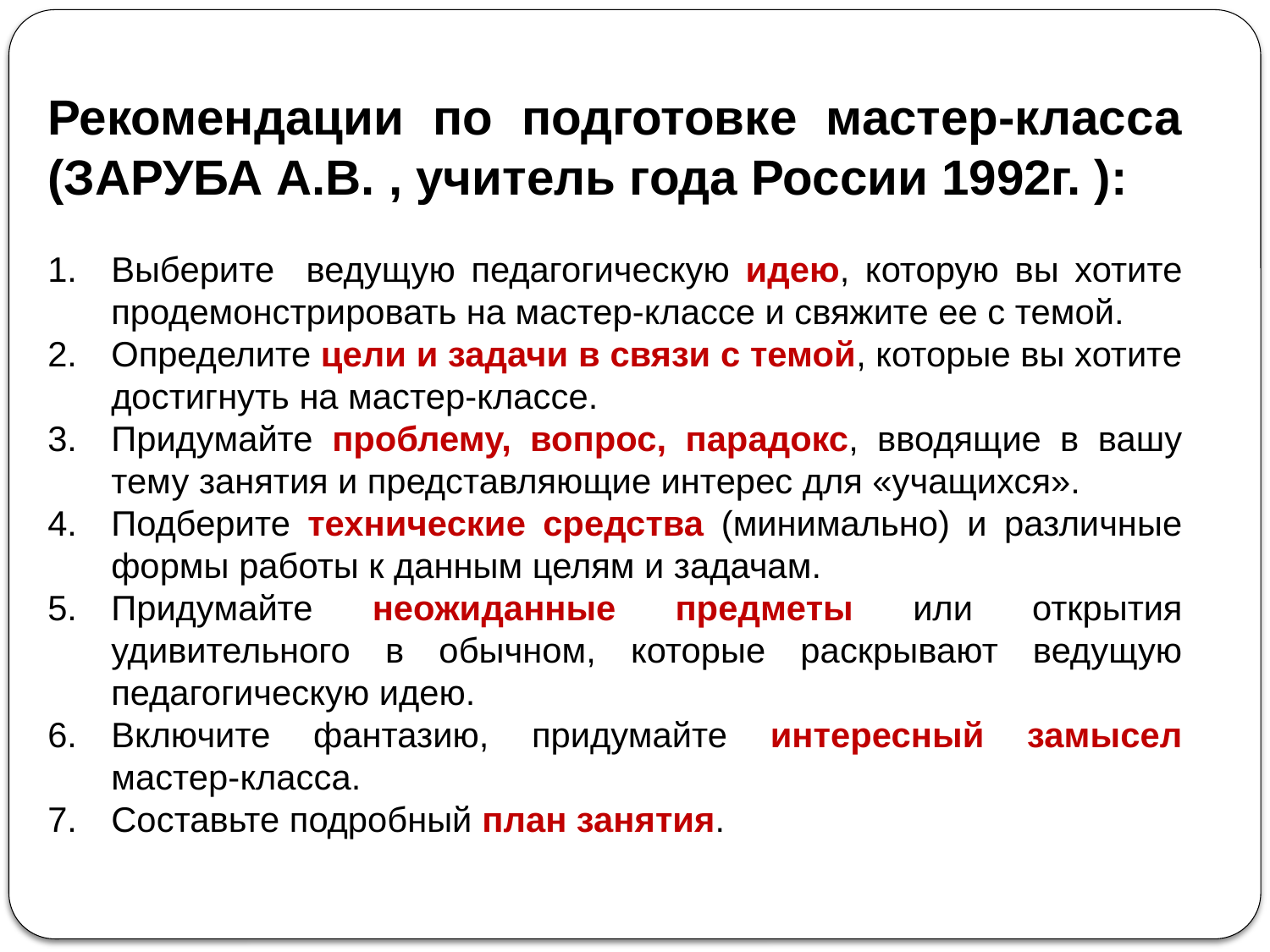

Рекомендации по подготовке мастер-класса (ЗАРУБА А.В. , учитель года России 1992г. ):

Выберите  ведущую педагогическую идею, которую вы хотите продемонстрировать на мастер-классе и свяжите ее с темой.
Определите цели и задачи в связи с темой, которые вы хотите достигнуть на мастер-классе.
Придумайте проблему, вопрос, парадокс, вводящие в вашу тему занятия и представляющие интерес для «учащихся».
Подберите технические средства (минимально) и различные формы работы к данным целям и задачам.
Придумайте неожиданные предметы или открытия удивительного в обычном, которые раскрывают ведущую педагогическую идею.
Включите фантазию, придумайте интересный замысел мастер-класса.
Составьте подробный план занятия.